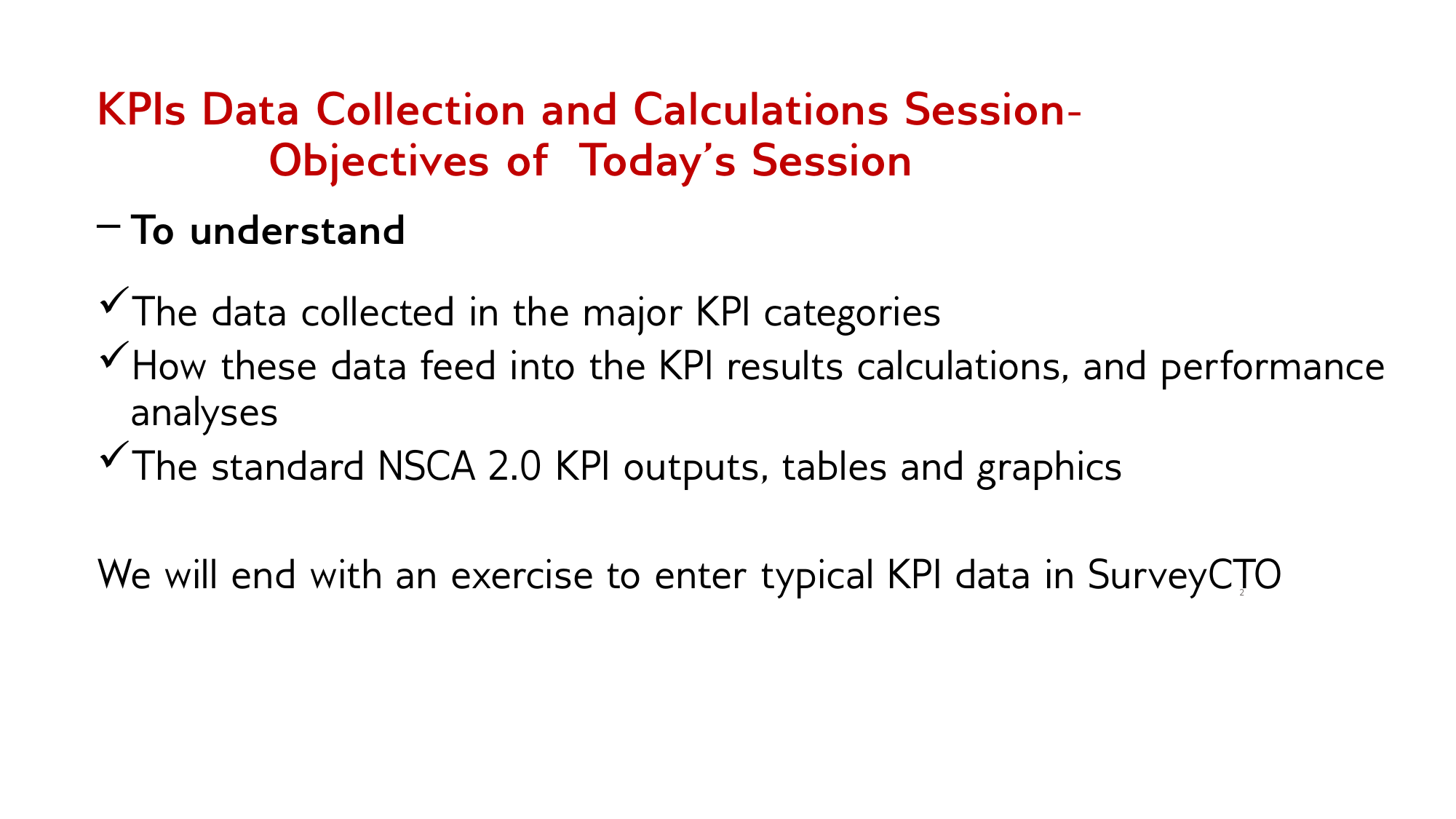

# KPIs Data Collection and Calculations Session- Objectives of  Today’s Session
To understand

The data collected in the major KPI categories
How these data feed into the KPI results calculations, and performance analyses
The standard NSCA 2.0 KPI outputs, tables and graphics

We will end with an exercise to enter typical KPI data in SurveyCTO
2